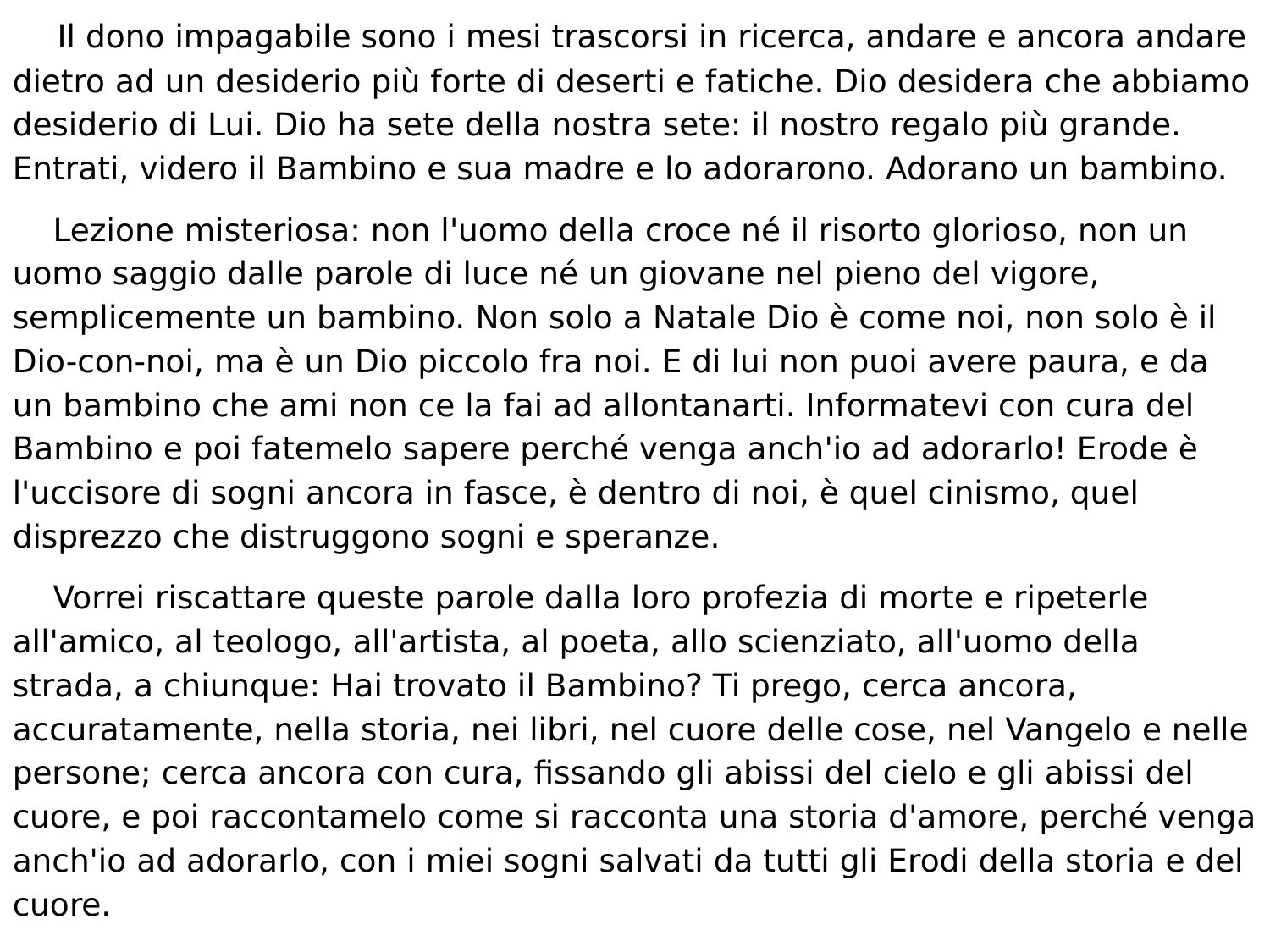

Il dono impagabile sono i mesi trascorsi in ricerca, andare e ancora andare dietro ad un desiderio più forte di deserti e fatiche. Dio desidera che abbiamo desiderio di Lui. Dio ha sete della nostra sete: il nostro regalo più grande. Entrati, videro il Bambino e sua madre e lo adorarono. Adorano un bambino.
    Lezione misteriosa: non l'uomo della croce né il risorto glorioso, non un uomo saggio dalle parole di luce né un giovane nel pieno del vigore, semplicemente un bambino. Non solo a Natale Dio è come noi, non solo è il Dio-con-noi, ma è un Dio piccolo fra noi. E di lui non puoi avere paura, e da un bambino che ami non ce la fai ad allontanarti. Informatevi con cura del Bambino e poi fatemelo sapere perché venga anch'io ad adorarlo! Erode è l'uccisore di sogni ancora in fasce, è dentro di noi, è quel cinismo, quel disprezzo che distruggono sogni e speranze.
    Vorrei riscattare queste parole dalla loro profezia di morte e ripeterle all'amico, al teologo, all'artista, al poeta, allo scienziato, all'uomo della strada, a chiunque: Hai trovato il Bambino? Ti prego, cerca ancora, accuratamente, nella storia, nei libri, nel cuore delle cose, nel Vangelo e nelle persone; cerca ancora con cura, fissando gli abissi del cielo e gli abissi del cuore, e poi raccontamelo come si racconta una storia d'amore, perché venga anch'io ad adorarlo, con i miei sogni salvati da tutti gli Erodi della storia e del cuore.